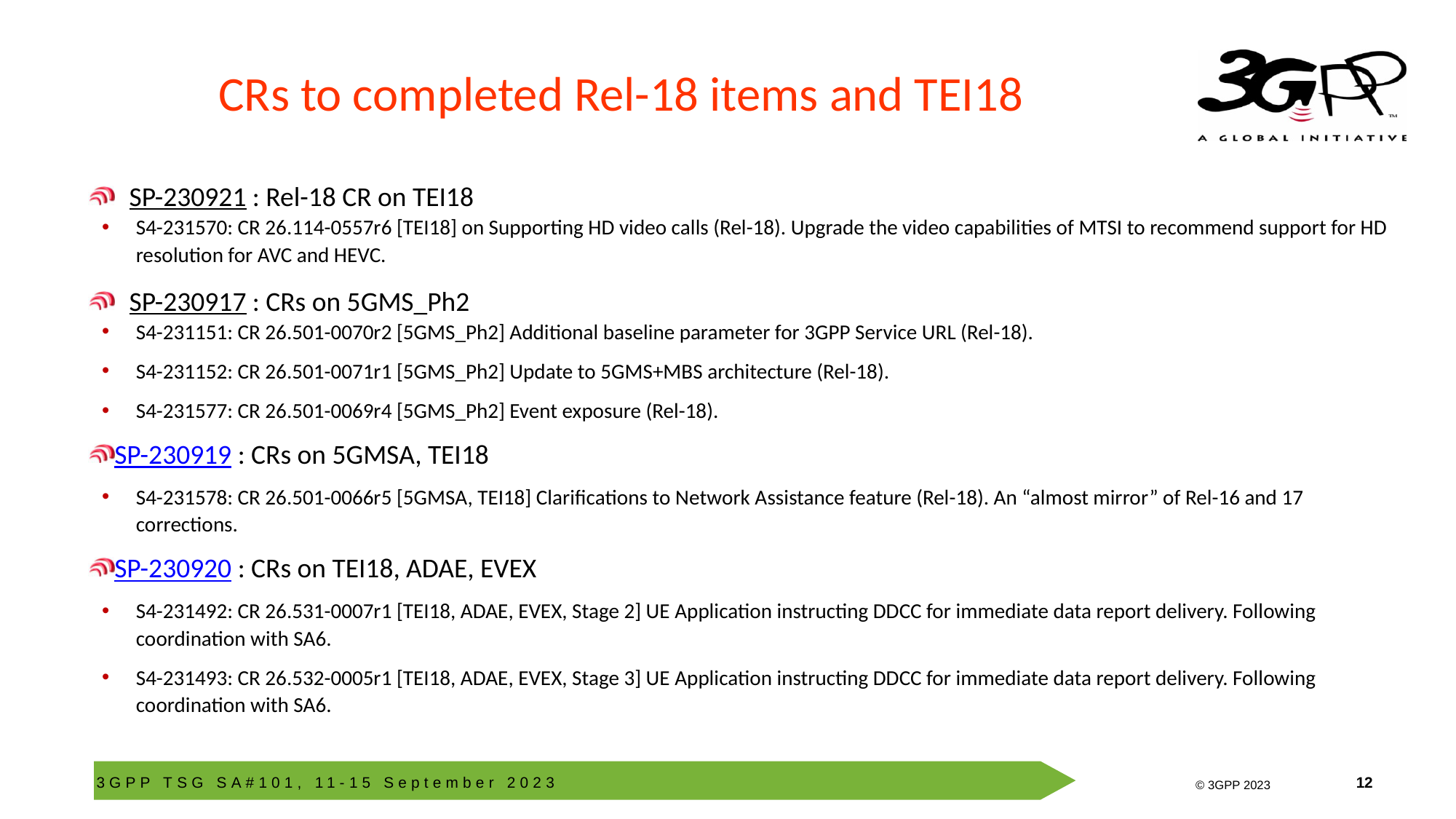

# CRs to completed Rel-18 items and TEI18
SP-230921 : Rel-18 CR on TEI18
S4-231570: CR 26.114-0557r6 [TEI18] on Supporting HD video calls (Rel-18). Upgrade the video capabilities of MTSI to recommend support for HD resolution for AVC and HEVC.
SP-230917 : CRs on 5GMS_Ph2
S4-231151: CR 26.501-0070r2 [5GMS_Ph2] Additional baseline parameter for 3GPP Service URL (Rel-18).
S4-231152: CR 26.501-0071r1 [5GMS_Ph2] Update to 5GMS+MBS architecture (Rel-18).
S4-231577: CR 26.501-0069r4 [5GMS_Ph2] Event exposure (Rel-18).
SP-230919 : CRs on 5GMSA, TEI18
S4-231578: CR 26.501-0066r5 [5GMSA, TEI18] Clarifications to Network Assistance feature (Rel-18). An “almost mirror” of Rel-16 and 17 corrections.
SP-230920 : CRs on TEI18, ADAE, EVEX
S4-231492: CR 26.531-0007r1 [TEI18, ADAE, EVEX, Stage 2] UE Application instructing DDCC for immediate data report delivery. Following coordination with SA6.
S4-231493: CR 26.532-0005r1 [TEI18, ADAE, EVEX, Stage 3] UE Application instructing DDCC for immediate data report delivery. Following coordination with SA6.